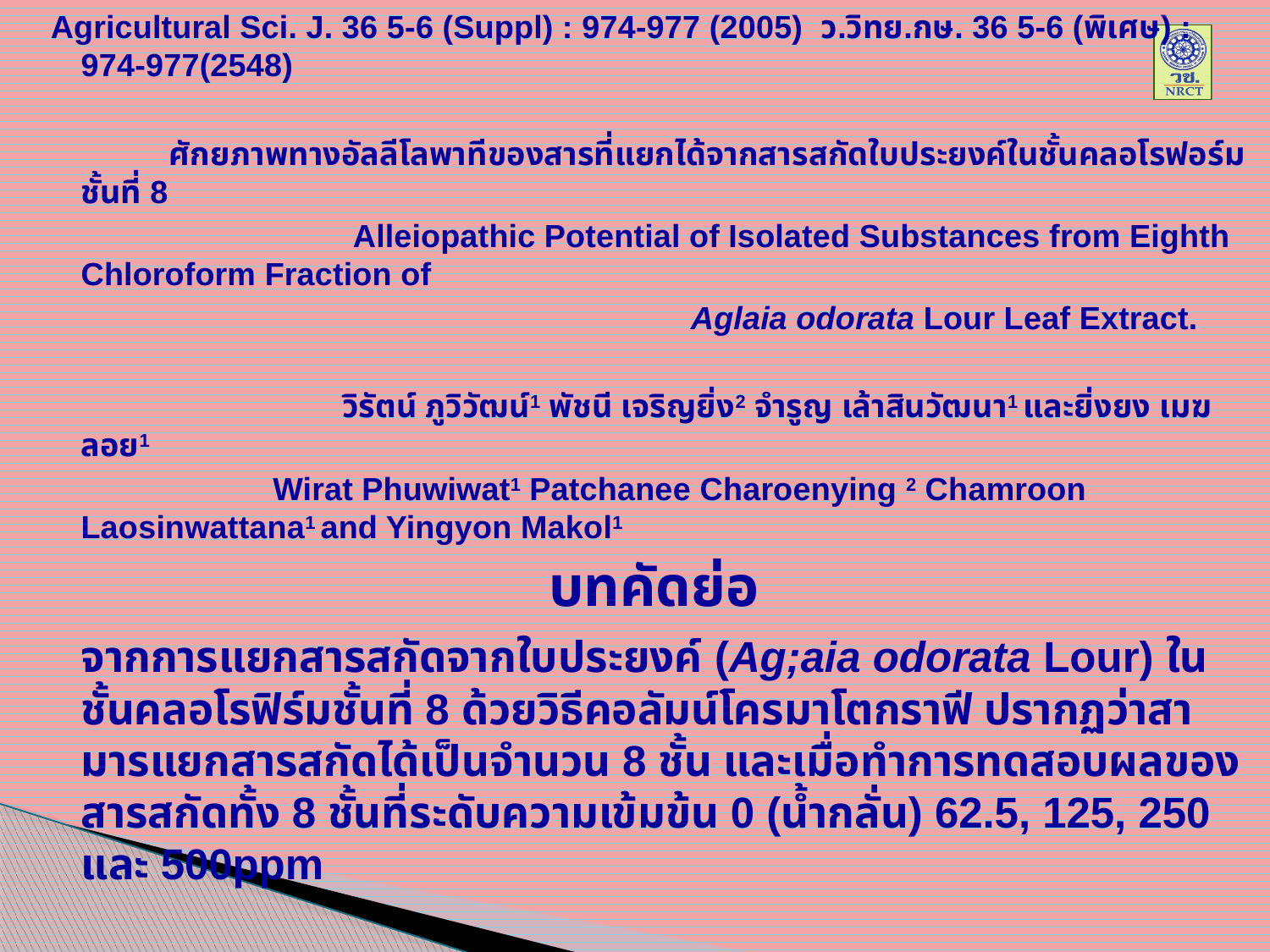

Agricultural Sci. J. 36 5-6 (Suppl) : 974-977 (2005)  ว.วิทย.กษ. 36 5-6 (พิเศษ) : 974-977(2548)

              ศักยภาพทางอัลลีโลพาทีของสารที่แยกได้จากสารสกัดใบประยงค์ในชั้นคลอโรฟอร์มชั้นที่ 8
                                  Alleiopathic Potential of Isolated Substances from Eighth Chloroform Fraction of
                                                                        Aglaia odorata Lour Leaf Extract.

	 		                   วิรัตน์ ภูวิวัฒน์1 พัชนี เจริญยิ่ง2 จำรูญ เล้าสินวัฒนา1 และยิ่งยง เมฆลอย1
                         Wirat Phuwiwat1 Patchanee Charoenying 2 Chamroon Laosinwattana1 and Yingyon Makol1
บทคัดย่อ
		จากการแยกสารสกัดจากใบประยงค์ (Ag;aia odorata Lour) ในชั้นคลอโรฟิร์มชั้นที่ 8 ด้วยวิธีคอลัมน์โครมาโตกราฟี ปรากฏว่าสามารแยกสารสกัดได้เป็นจำนวน 8 ชั้น และเมื่อทำการทดสอบผลของสารสกัดทั้ง 8 ชั้นที่ระดับความเข้มข้น 0 (น้ำกลั่น) 62.5, 125, 250 และ 500ppm